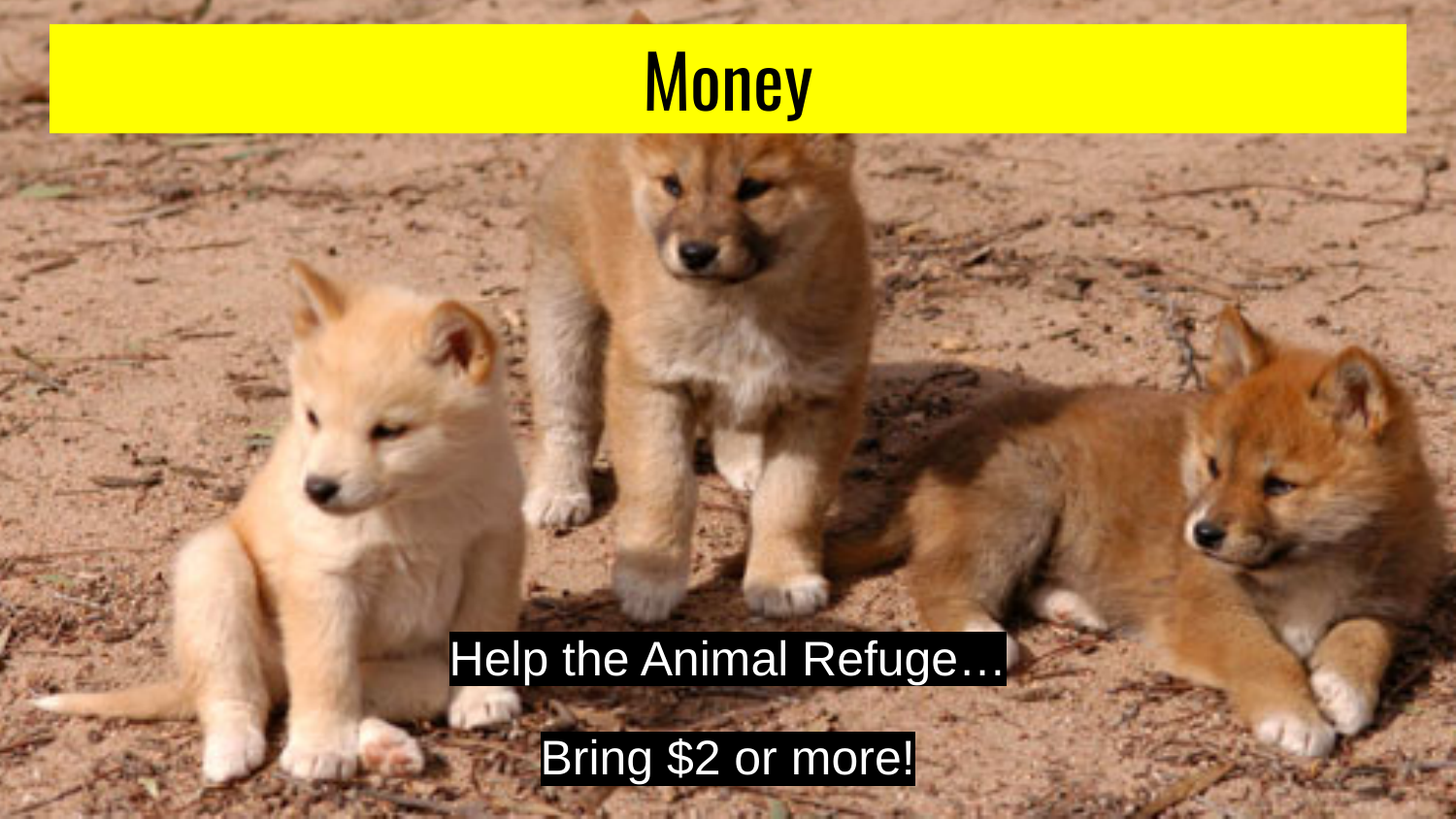

# Money
Help the Animal Refuge…
Bring $2 or more!